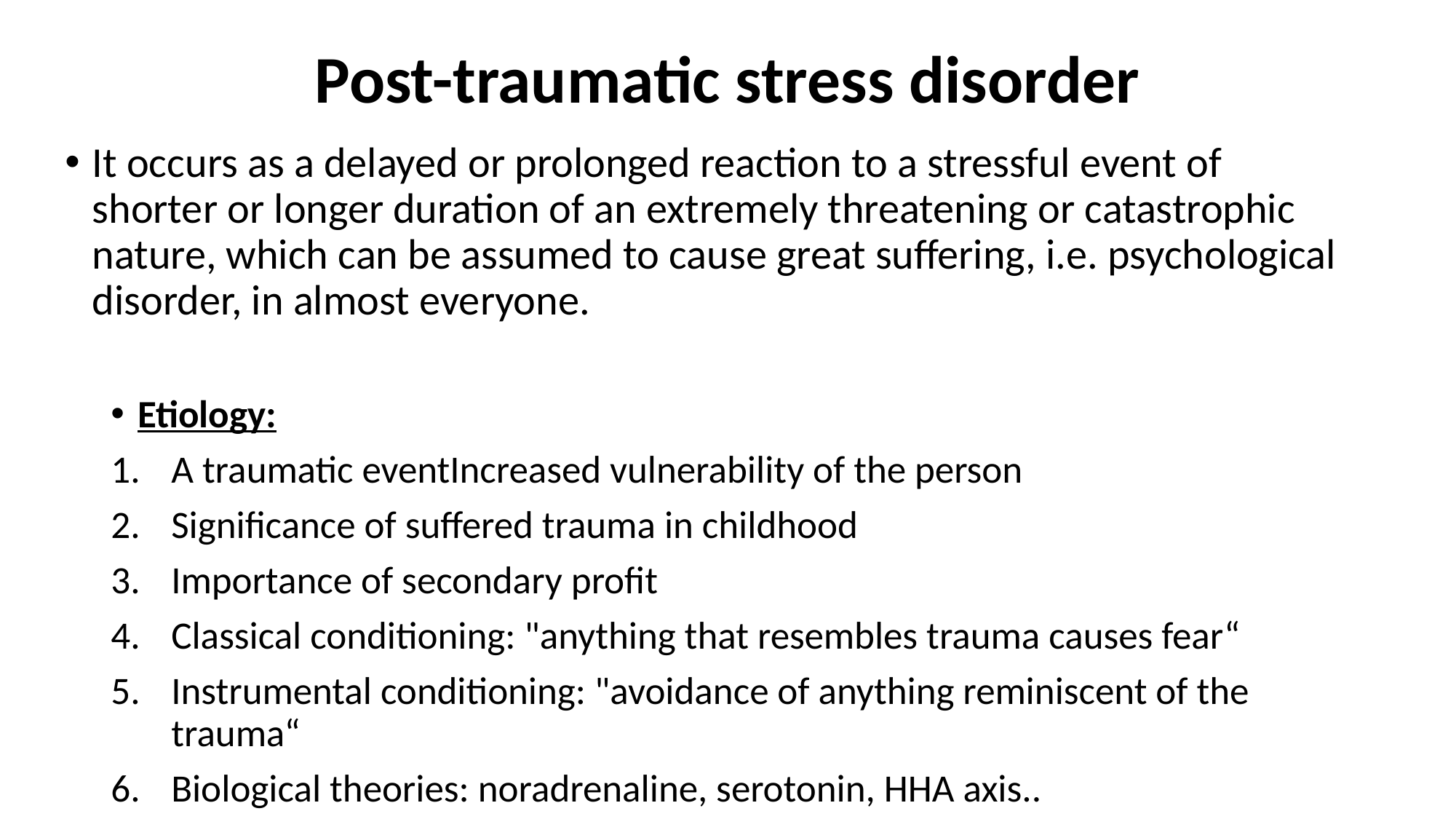

# Post-traumatic stress disorder
It occurs as a delayed or prolonged reaction to a stressful event of shorter or longer duration of an extremely threatening or catastrophic nature, which can be assumed to cause great suffering, i.e. psychological disorder, in almost everyone.

Etiology:
A traumatic eventIncreased vulnerability of the person
Significance of suffered trauma in childhood
Importance of secondary profit
Classical conditioning: "anything that resembles trauma causes fear“
Instrumental conditioning: "avoidance of anything reminiscent of the trauma“
Biological theories: noradrenaline, serotonin, HHA axis..